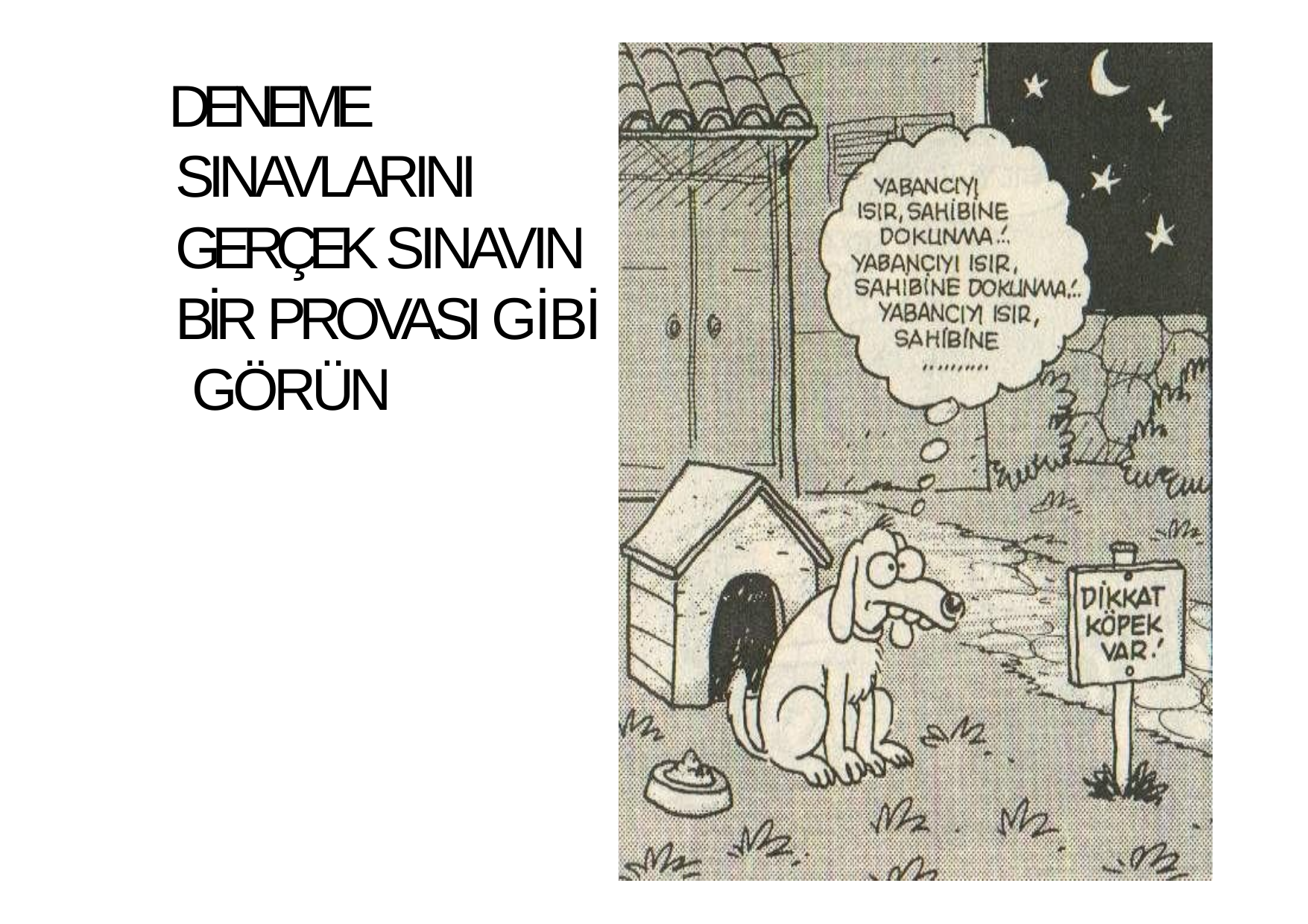

# DENEME  SINAVLARINI  GERÇEK SINAVIN  BİR PROVASI GİBİ  GÖRÜN